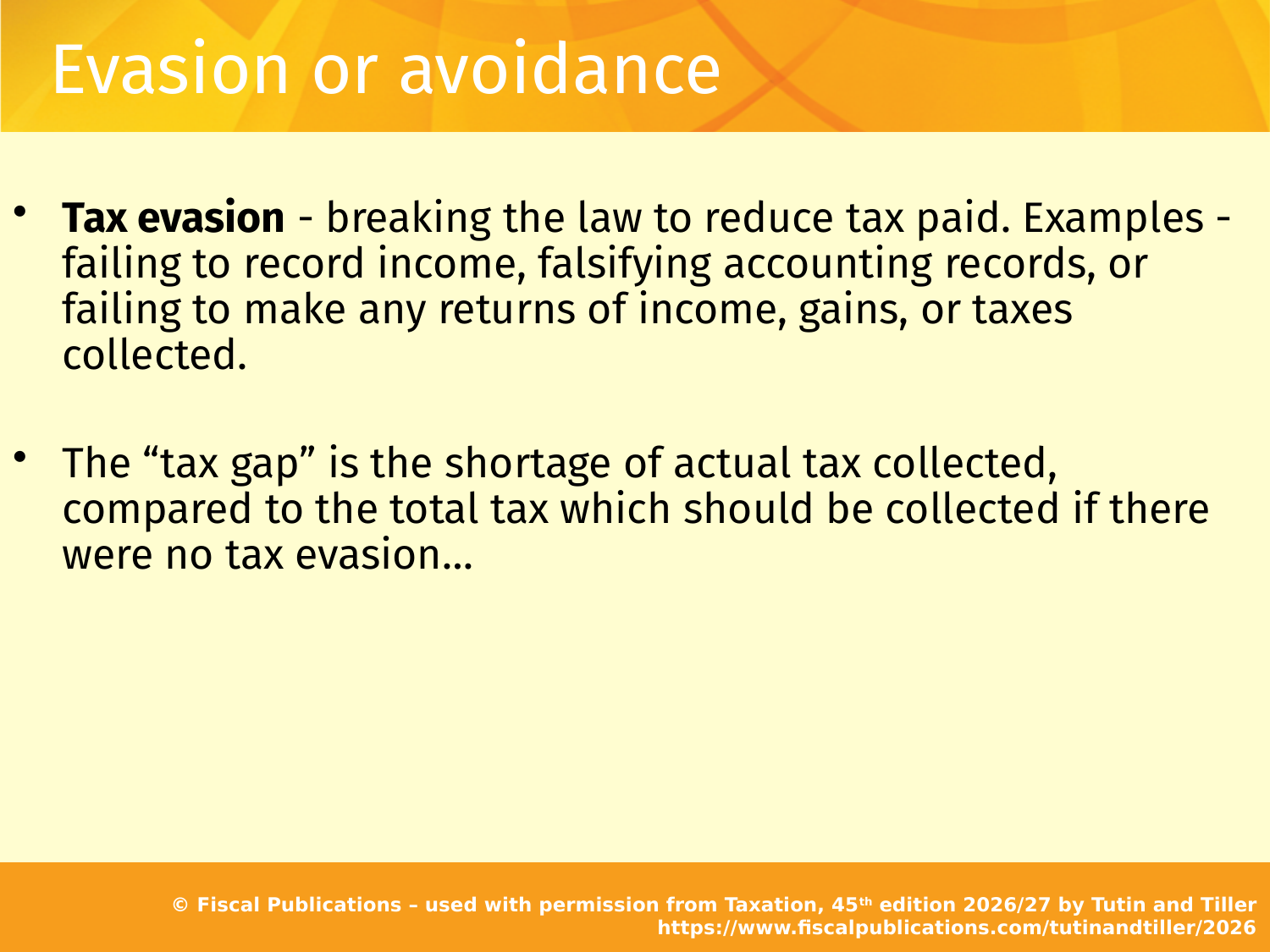

# Evasion or avoidance

Tax evasion - breaking the law to reduce tax paid. Examples - failing to record income, falsifying accounting records, or failing to make any returns of income, gains, or taxes collected.

The “tax gap” is the shortage of actual tax collected, compared to the total tax which should be collected if there were no tax evasion…